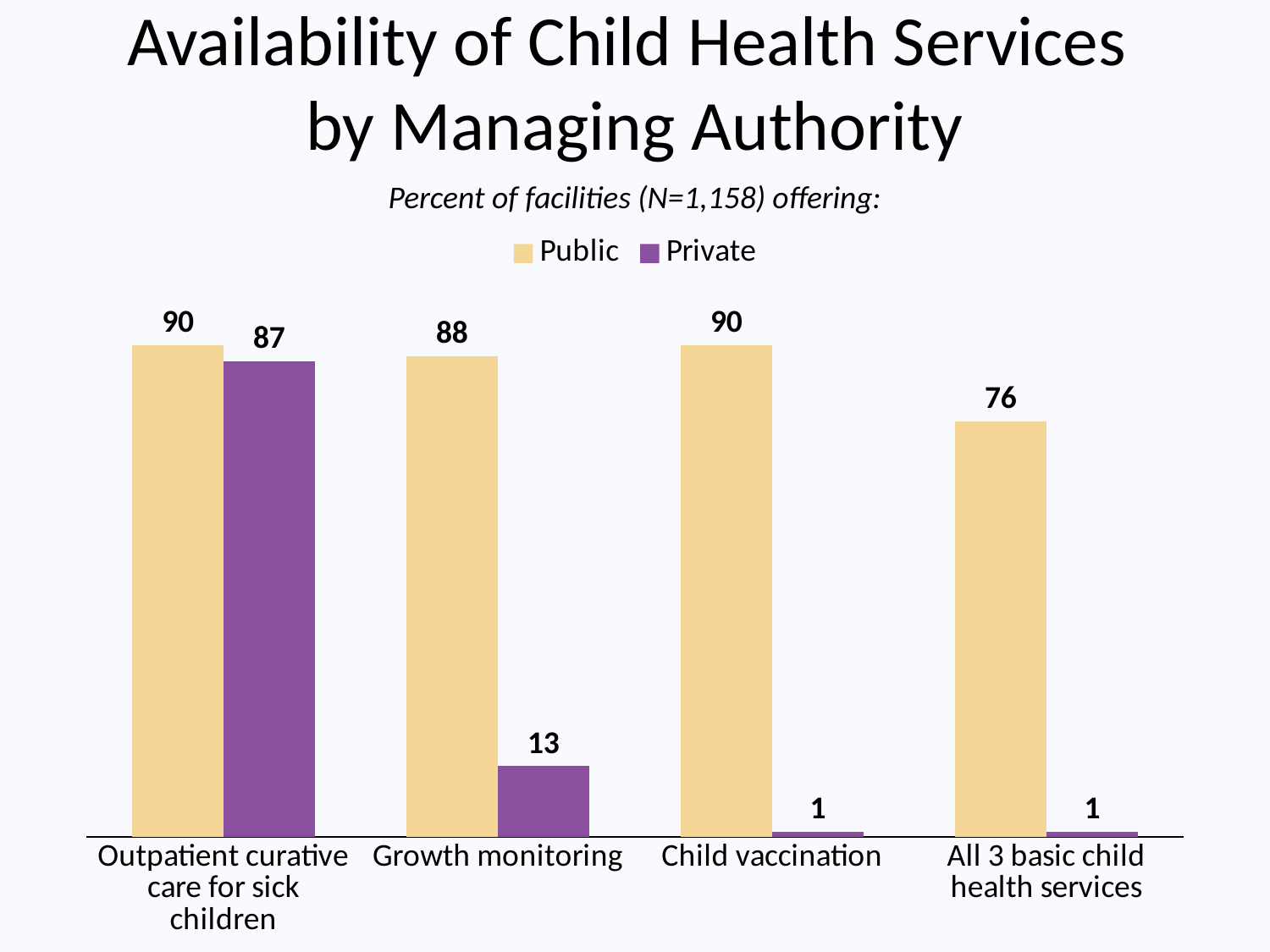

Availability of Child Health Services
by Managing Authority
Percent of facilities (N=1,158) offering:

### Chart

| Category | Public | Private |
|---|---|---|
| Outpatient curative care for sick children | 90.0 | 87.0 |
| Growth monitoring | 88.0 | 13.0 |
| Child vaccination | 90.0 | 1.0 |
| All 3 basic child health services | 76.0 | 1.0 |